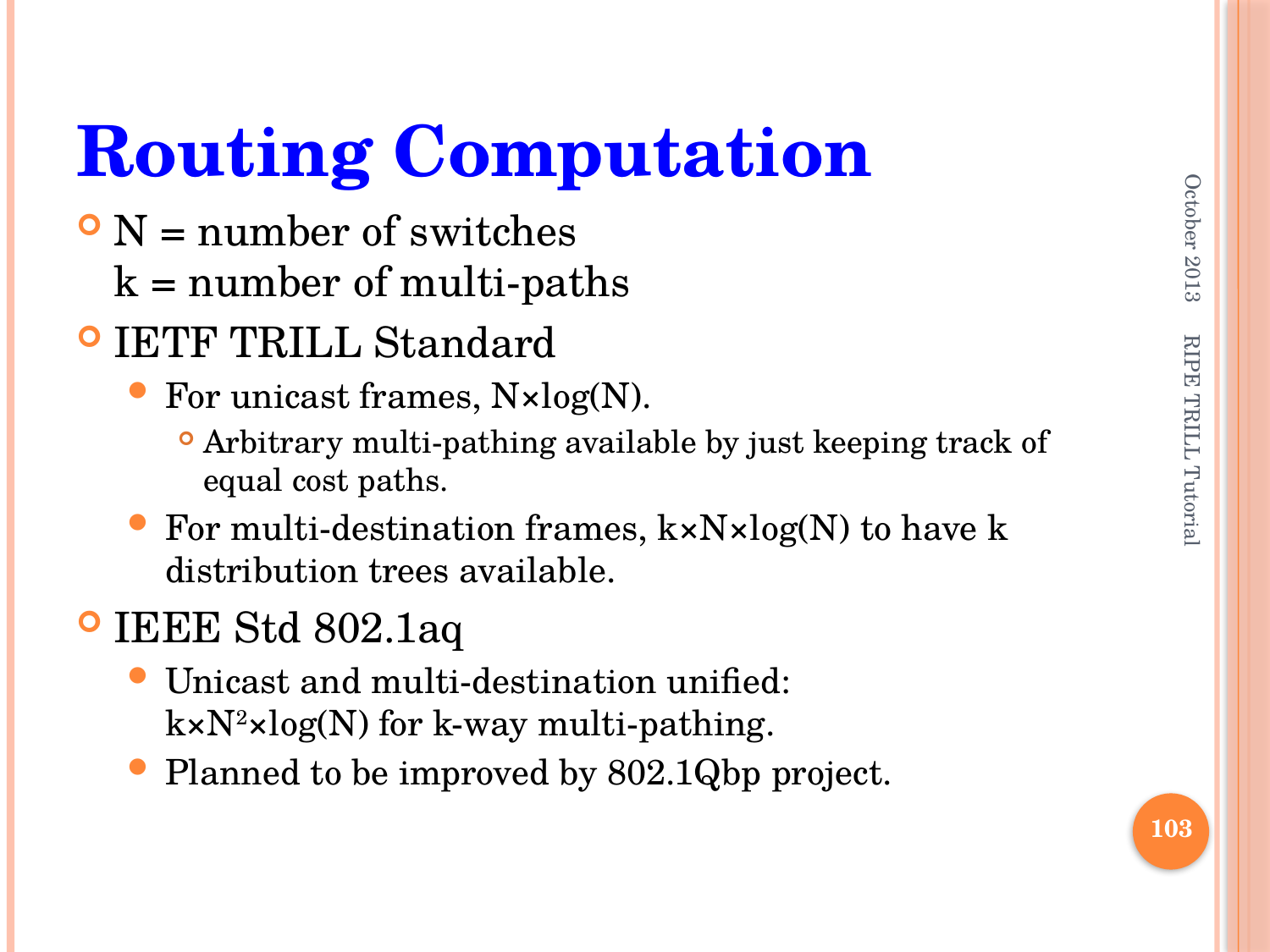

# Routing Computation
October 2013
N = number of switches
k = number of multi-paths
IETF TRILL Standard
For unicast frames, N×log(N).
Arbitrary multi-pathing available by just keeping track of equal cost paths.
For multi-destination frames, k×N×log(N) to have k distribution trees available.
IEEE Std 802.1aq
Unicast and multi-destination unified:
k×N2×log(N) for k-way multi-pathing.
Planned to be improved by 802.1Qbp project.
RIPE TRILL Tutorial
103